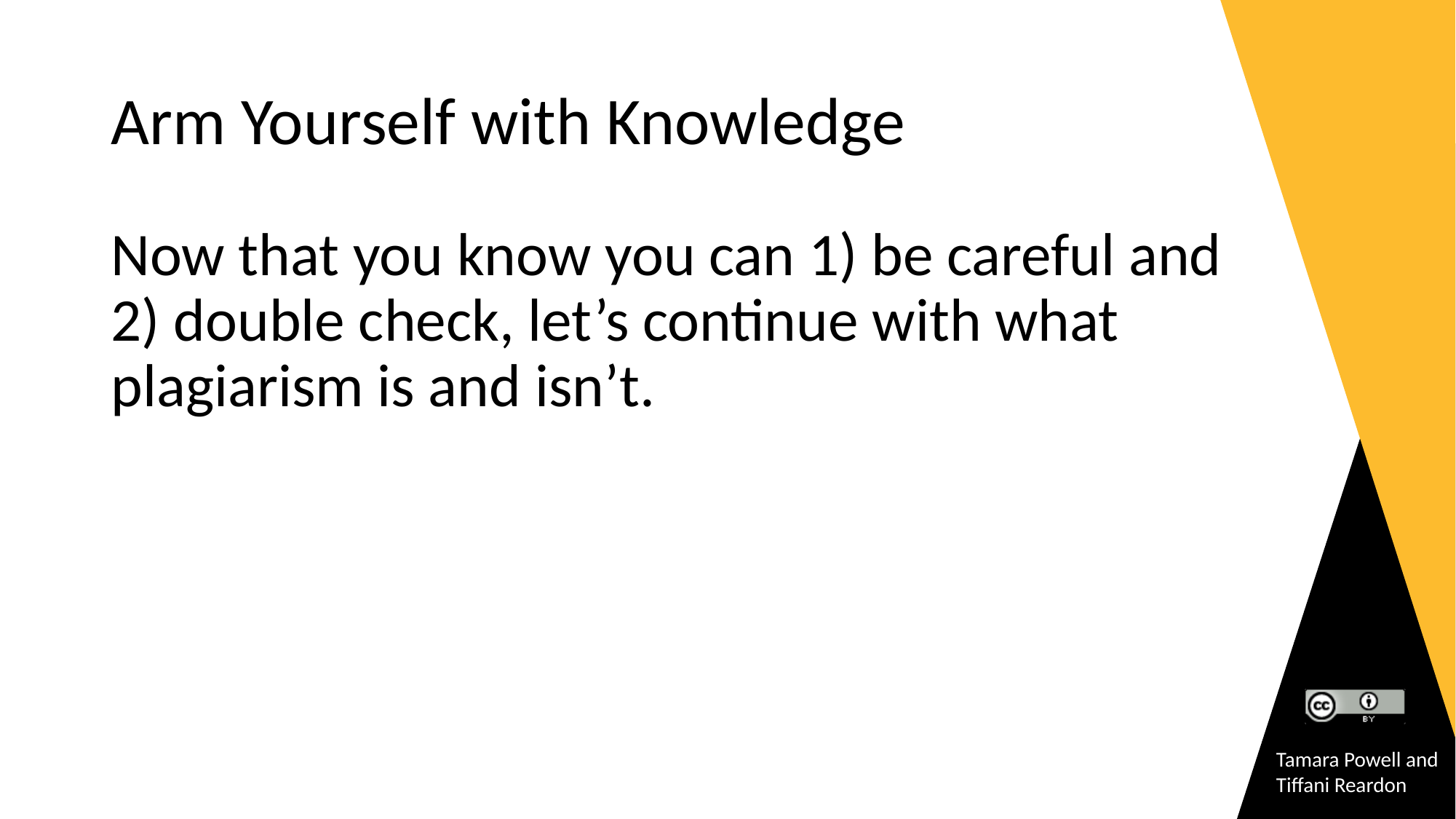

# Arm Yourself with Knowledge
Now that you know you can 1) be careful and 2) double check, let’s continue with what plagiarism is and isn’t.